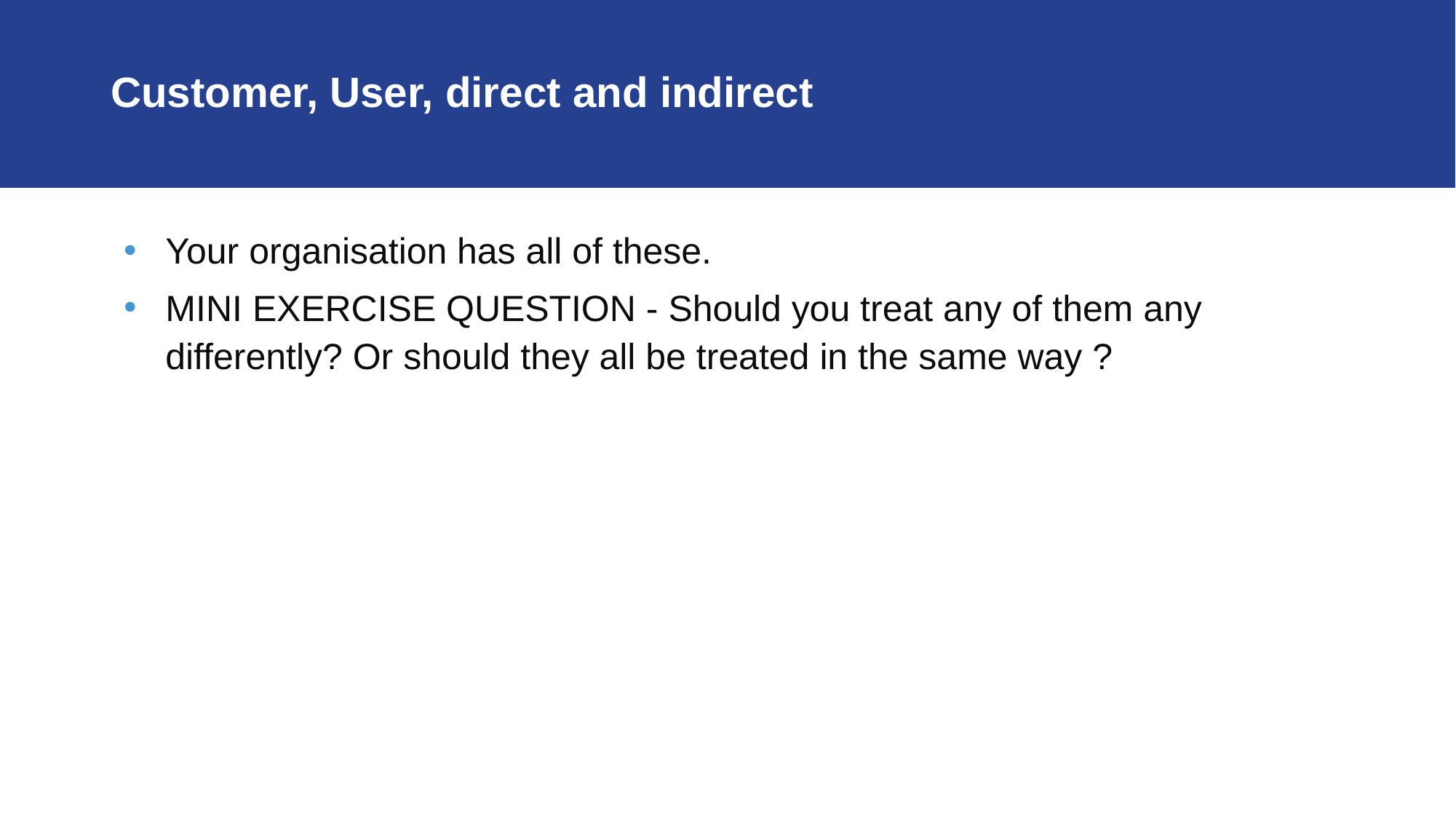

# Customer, User, direct and indirect
Your organisation has all of these.
MINI EXERCISE QUESTION - Should you treat any of them any differently? Or should they all be treated in the same way ?